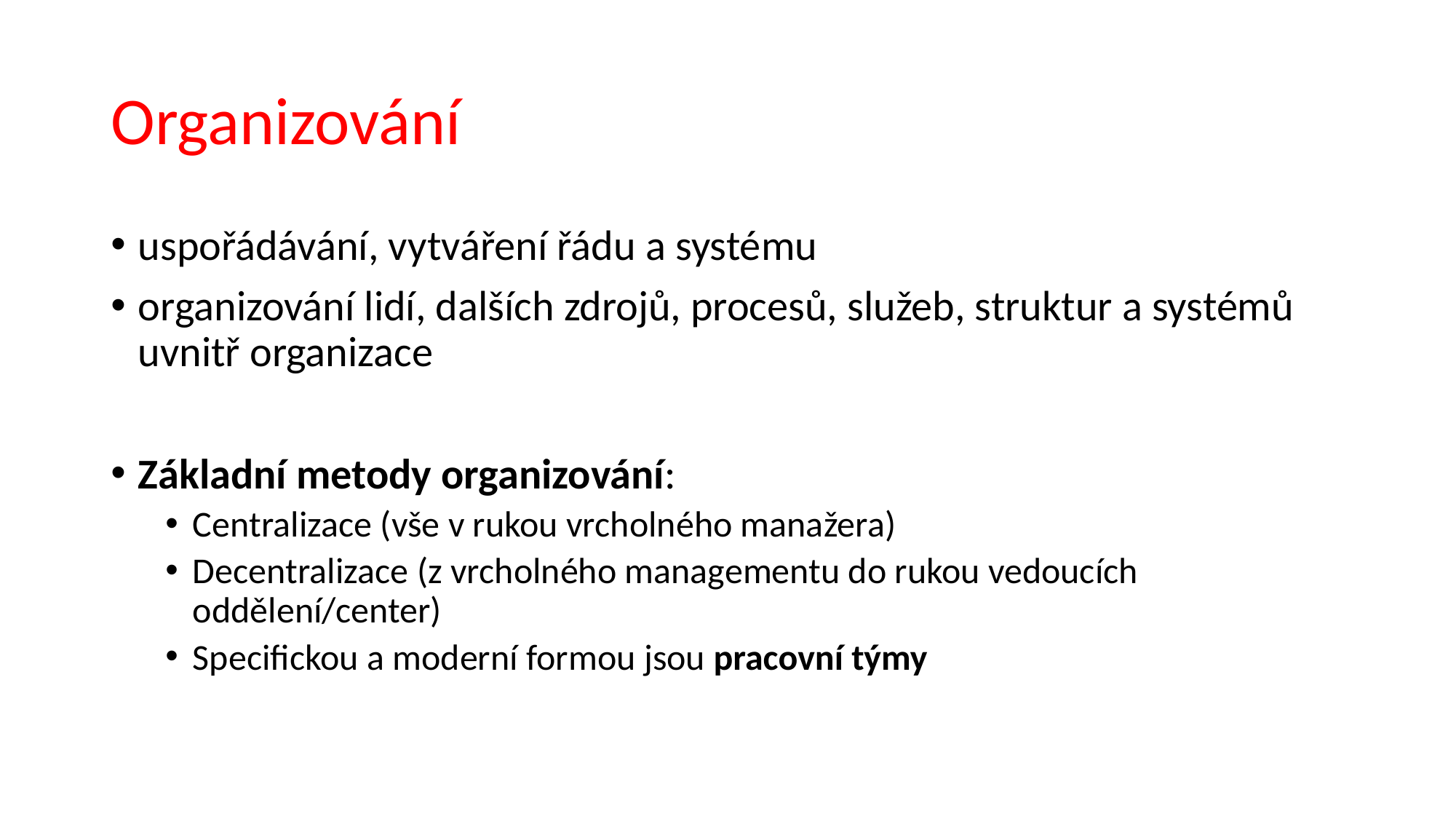

# Organizování
uspořádávání, vytváření řádu a systému
organizování lidí, dalších zdrojů, procesů, služeb, struktur a systémů uvnitř organizace

Základní metody organizování:
Centralizace (vše v rukou vrcholného manažera)
Decentralizace (z vrcholného managementu do rukou vedoucích oddělení/center)
Specifickou a moderní formou jsou pracovní týmy